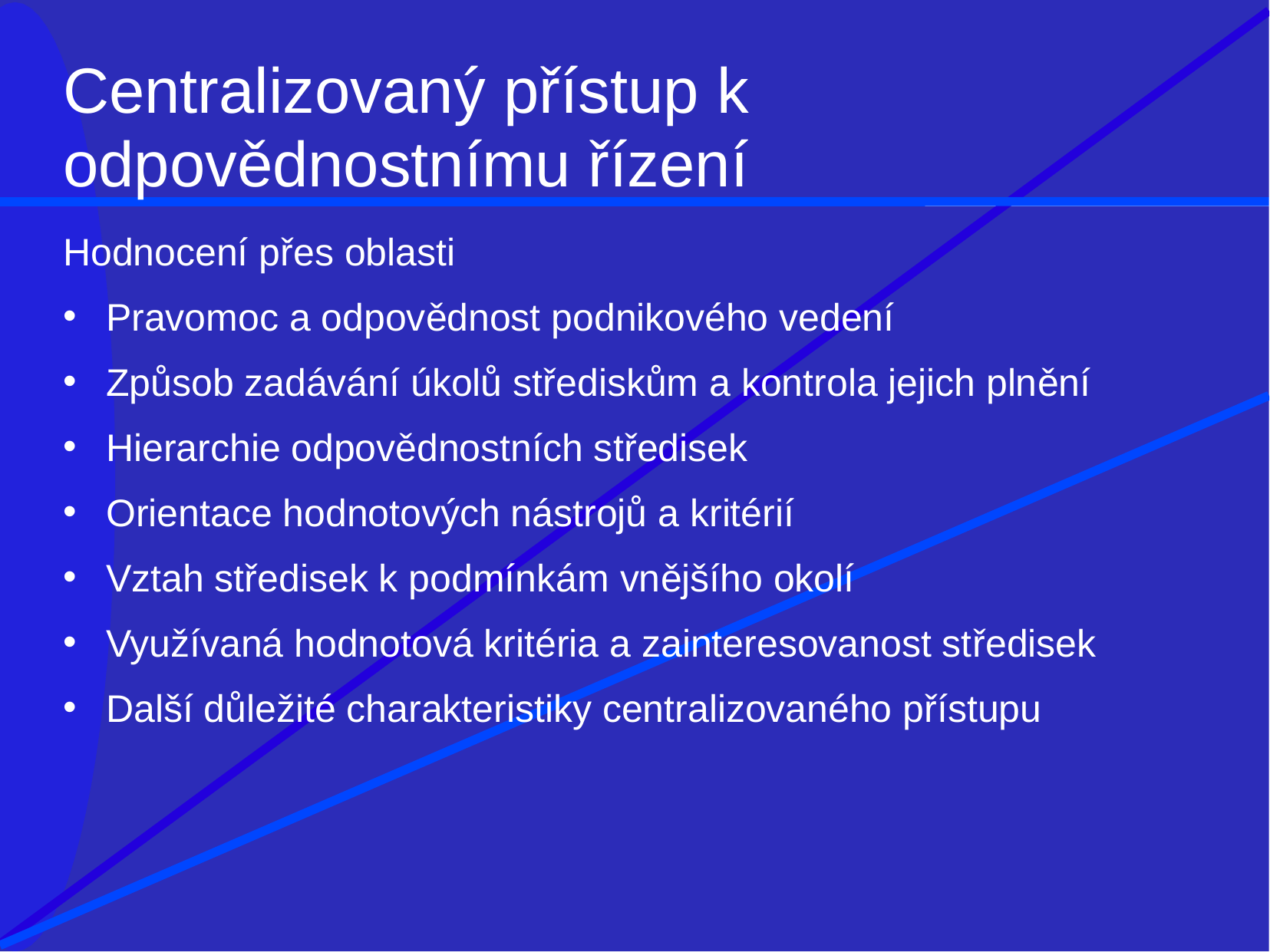

# Centralizovaný přístup k  odpovědnostnímu řízení
Hodnocení přes oblasti
Pravomoc a odpovědnost podnikového vedení
Způsob zadávání úkolů střediskům a kontrola jejich plnění
Hierarchie odpovědnostních středisek
Orientace hodnotových nástrojů a kritérií
Vztah středisek k podmínkám vnějšího okolí
Využívaná hodnotová kritéria a zainteresovanost středisek
Další důležité charakteristiky centralizovaného přístupu